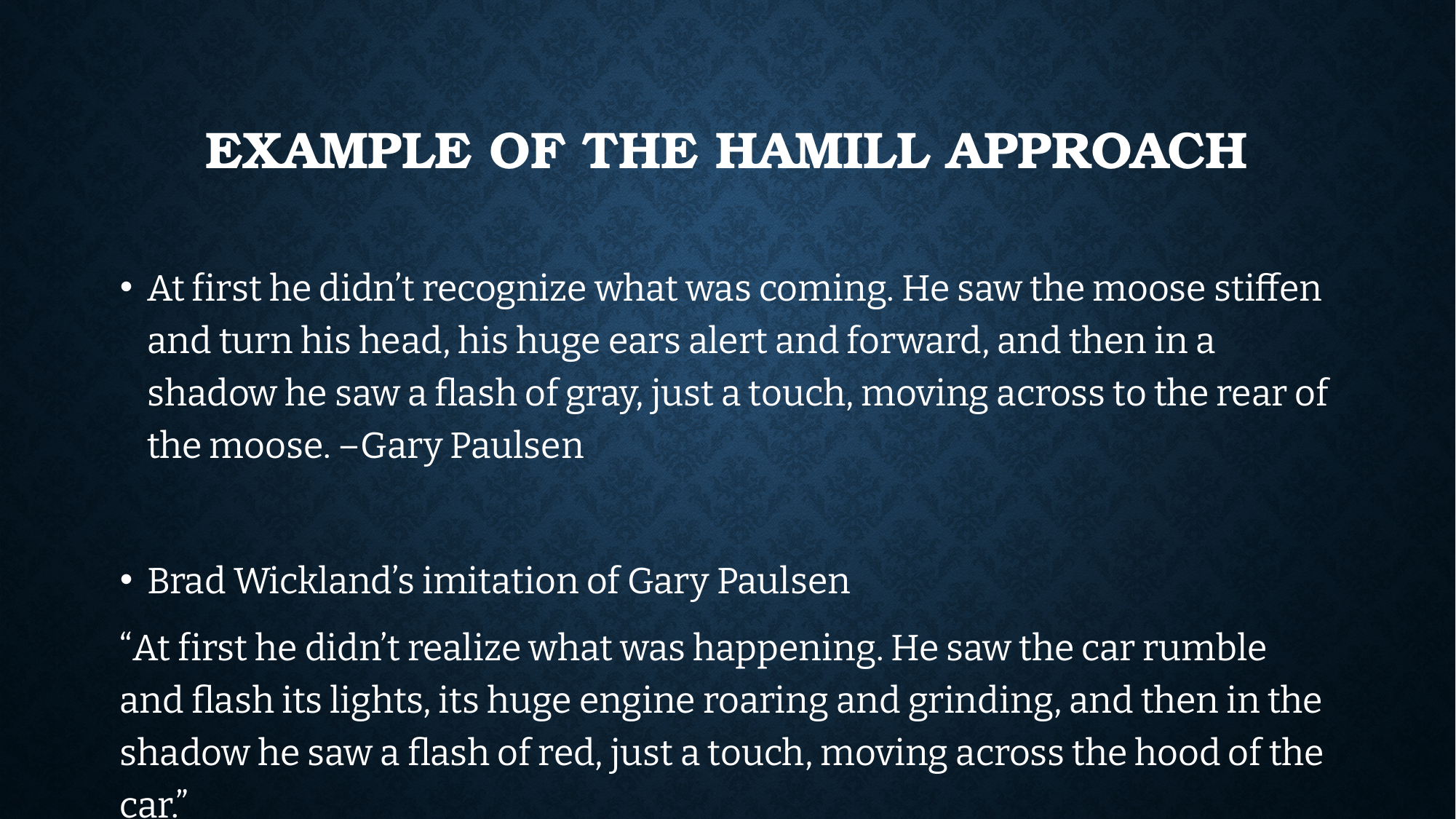

# Example of the Hamill approach
At first he didn’t recognize what was coming. He saw the moose stiffen and turn his head, his huge ears alert and forward, and then in a shadow he saw a flash of gray, just a touch, moving across to the rear of the moose. –Gary Paulsen

Brad Wickland’s imitation of Gary Paulsen
“At first he didn’t realize what was happening. He saw the car rumble and flash its lights, its huge engine roaring and grinding, and then in the shadow he saw a flash of red, just a touch, moving across the hood of the car.”